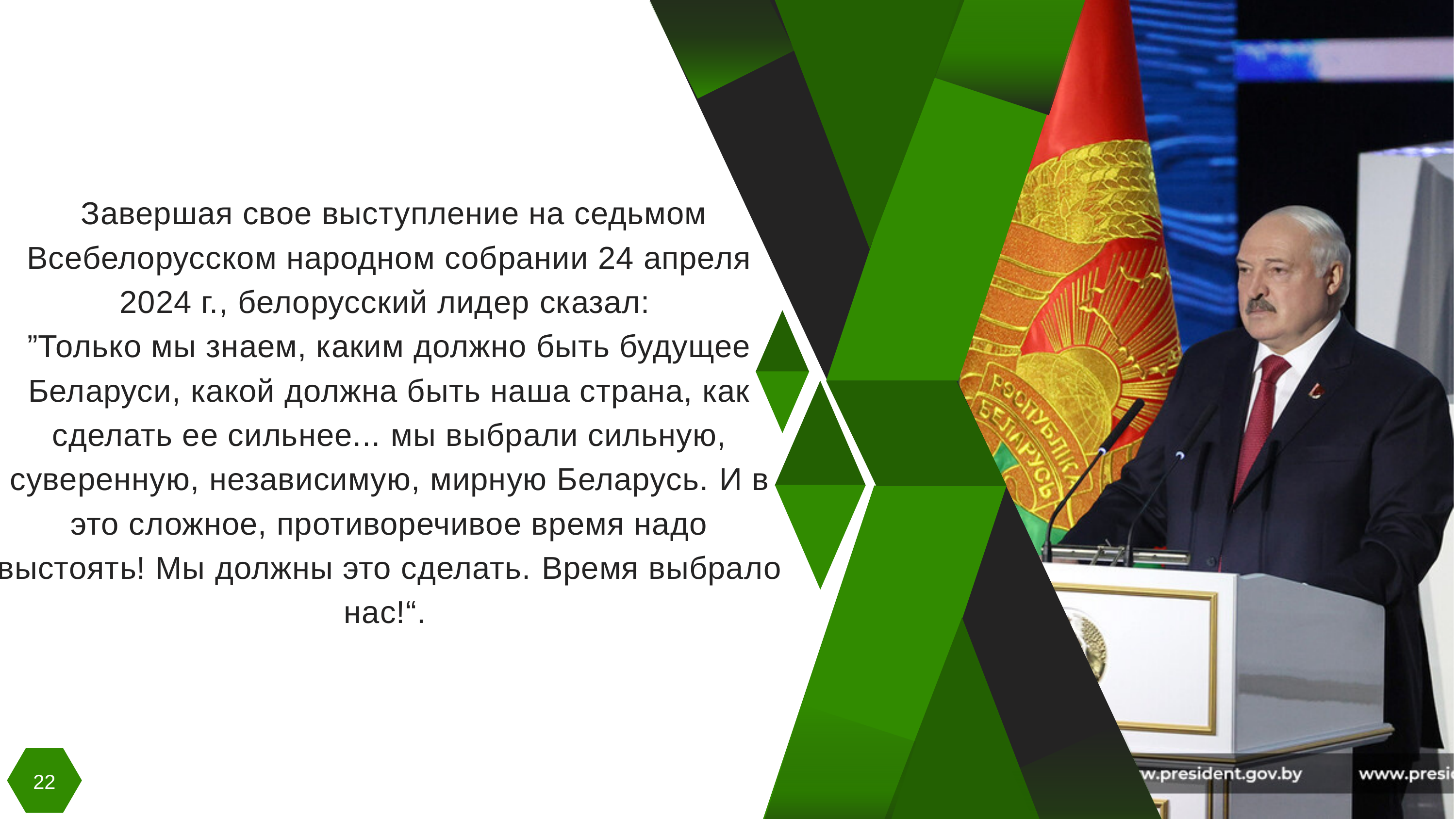

Завершая свое выступление на седьмом Всебелорусском народном собрании 24 апреля 2024 г., белорусский лидер сказал:
”Только мы знаем, каким должно быть будущее Беларуси, какой должна быть наша страна, как сделать ее сильнее... мы выбрали сильную, суверенную, независимую, мирную Беларусь. И в это сложное, противоречивое время надо выстоять! Мы должны это сделать. Время выбрало нас!“.

22